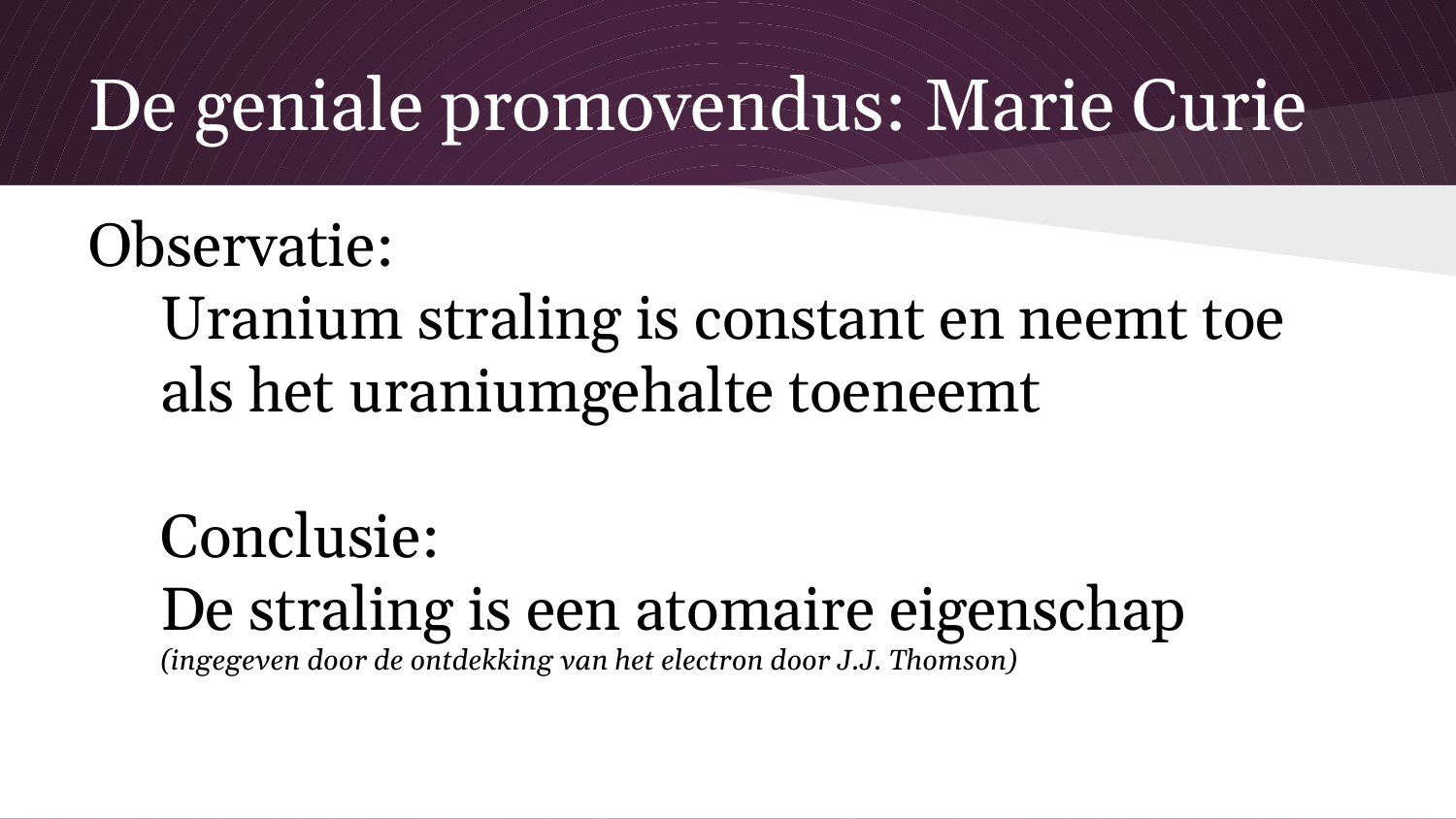

# De geniale promovendus: Marie Curie
Observatie:
Uranium straling is constant en neemt toe als het uraniumgehalte toeneemt

Conclusie:
De straling is een atomaire eigenschap
(ingegeven door de ontdekking van het electron door J.J. Thomson)